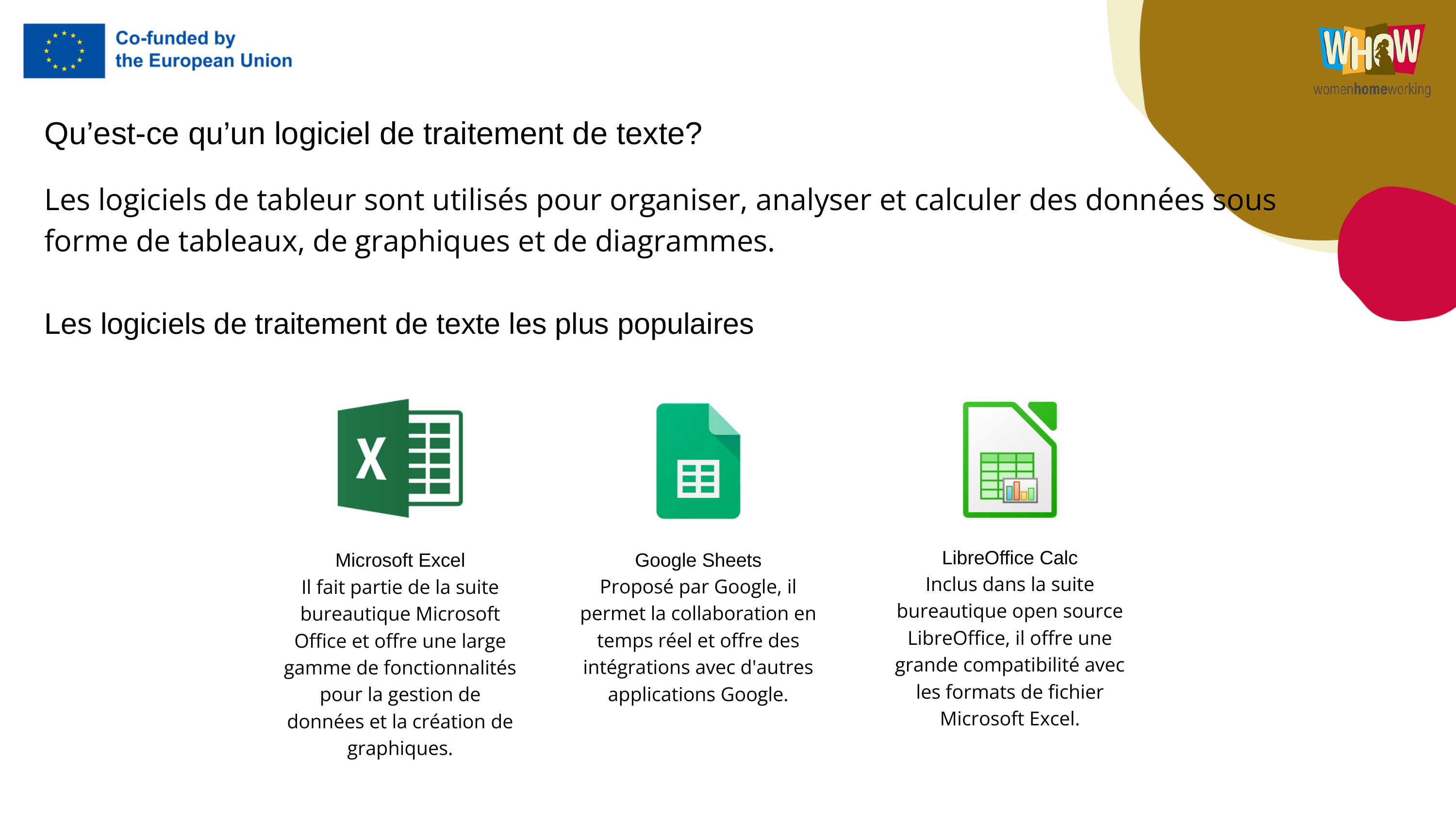

Qu’est-ce qu’un logiciel de traitement de texte?
Les logiciels de tableur sont utilisés pour organiser, analyser et calculer des données sous forme de tableaux, de graphiques et de diagrammes.
Les logiciels de traitement de texte les plus populaires

Microsoft Excel
Il fait partie de la suite bureautique Microsoft Office et offre une large gamme de fonctionnalités pour la gestion de données et la création de graphiques.

LibreOffice Calc
Inclus dans la suite bureautique open source LibreOffice, il offre une grande compatibilité avec les formats de fichier Microsoft Excel.

Google Sheets
Proposé par Google, il permet la collaboration en temps réel et offre des intégrations avec d'autres applications Google.